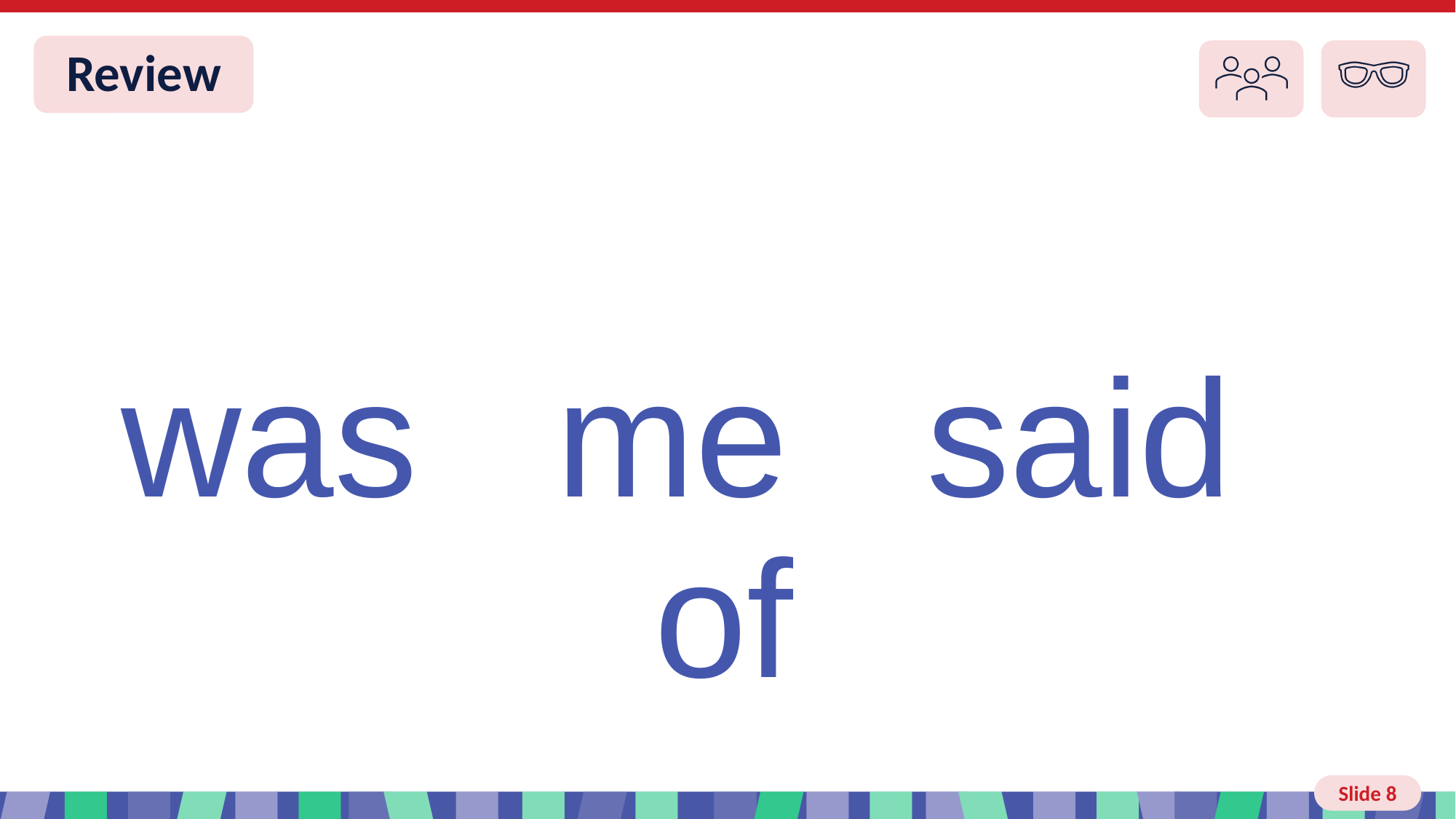

# Slide 8 Review
was   me   said   of